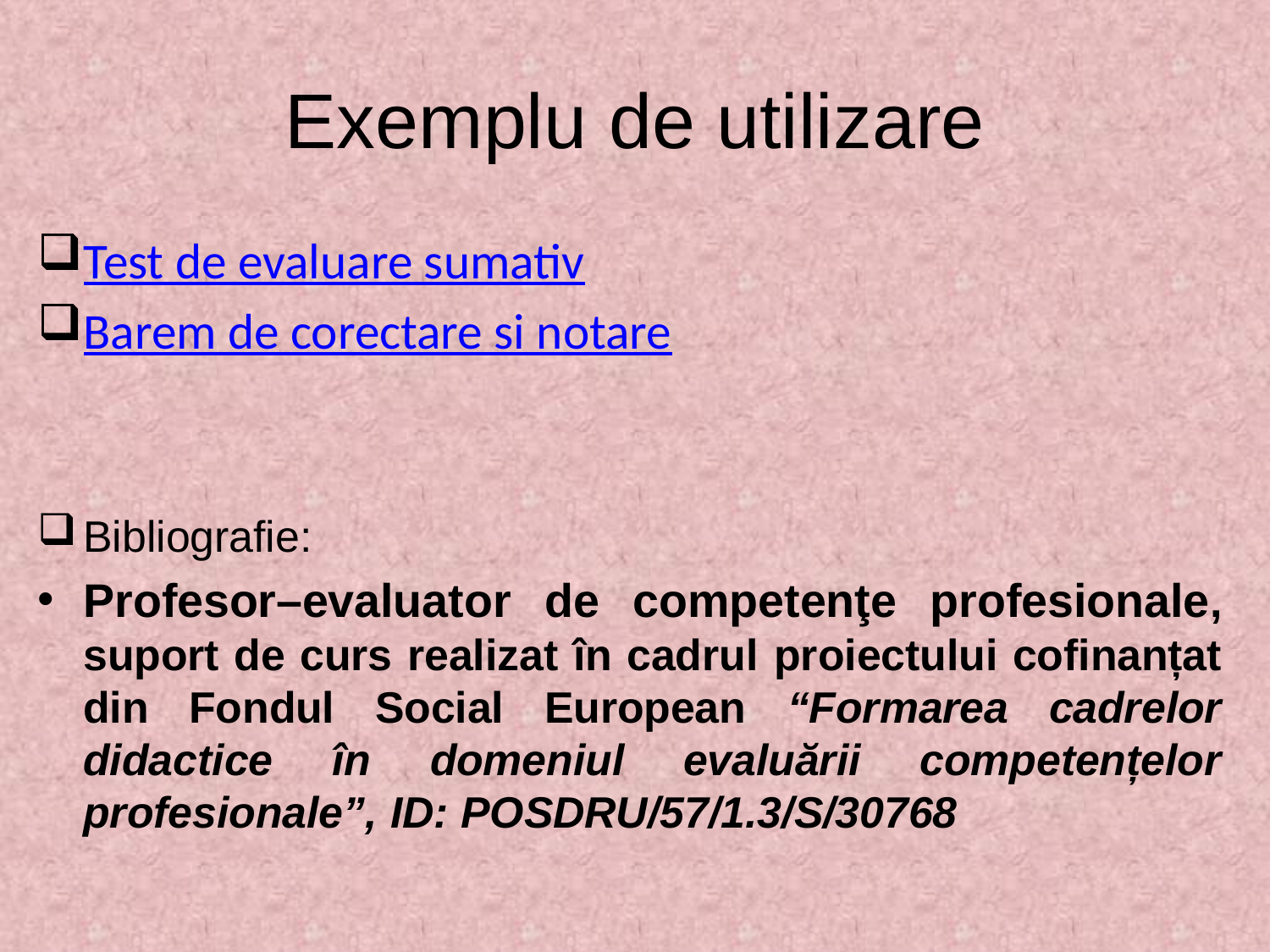

# Exemplu de utilizare
Test de evaluare sumativ
Barem de corectare si notare

Bibliografie:
Profesor–evaluator de competenţe profesionale, suport de curs realizat în cadrul proiectului cofinanțat din Fondul Social European “Formarea cadrelor didactice în domeniul evaluării competențelor profesionale”, ID: POSDRU/57/1.3/S/30768